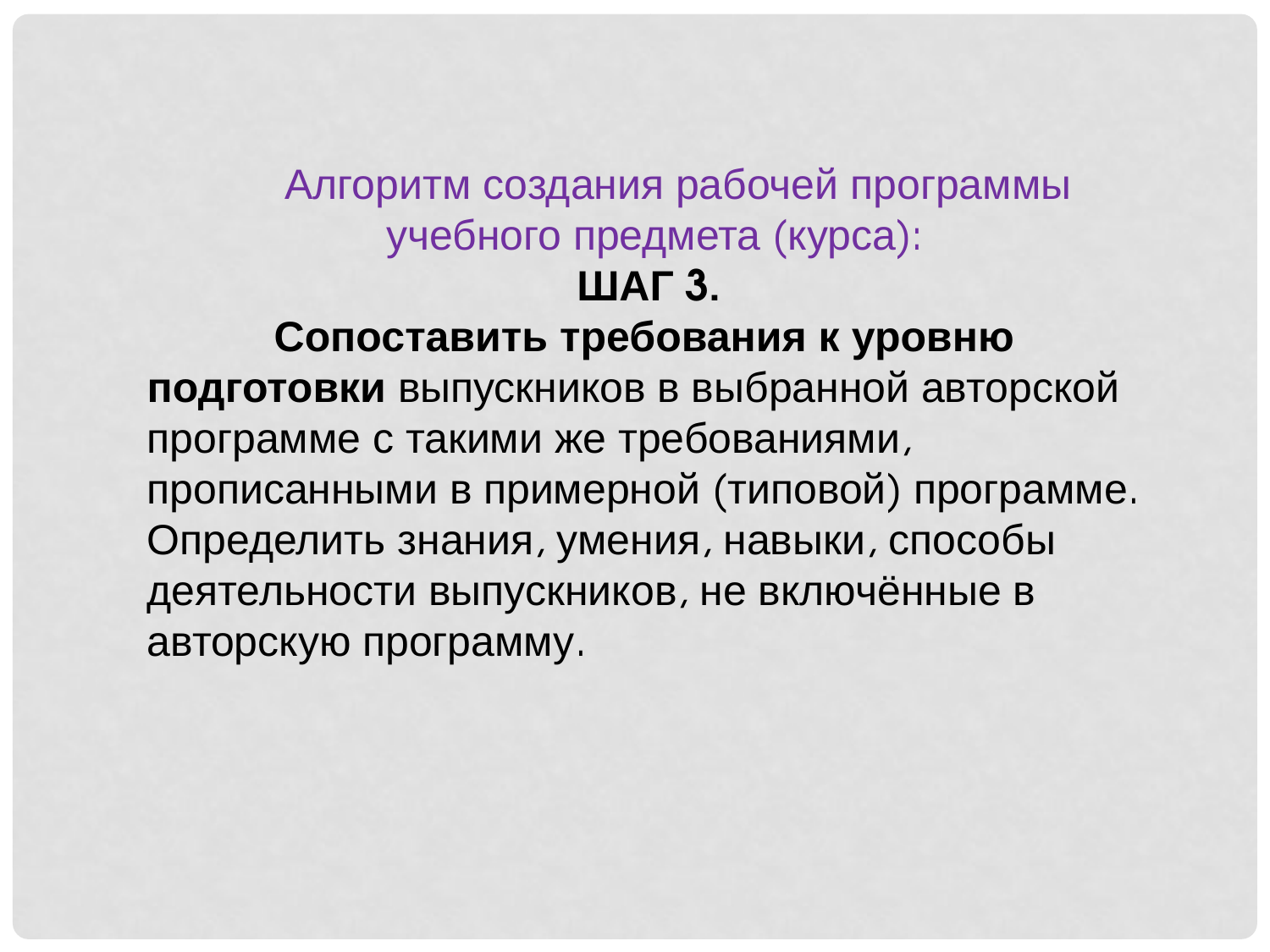

Алгоритм создания рабочей программы учебного предмета (курса):
ШАГ 3.
	Сопоставить требования к уровню подготовки выпускников в выбранной авторской программе с такими же требованиями, прописанными в примерной (типовой) программе. Определить знания, умения, навыки, способы деятельности выпускников, не включённые в авторскую программу.